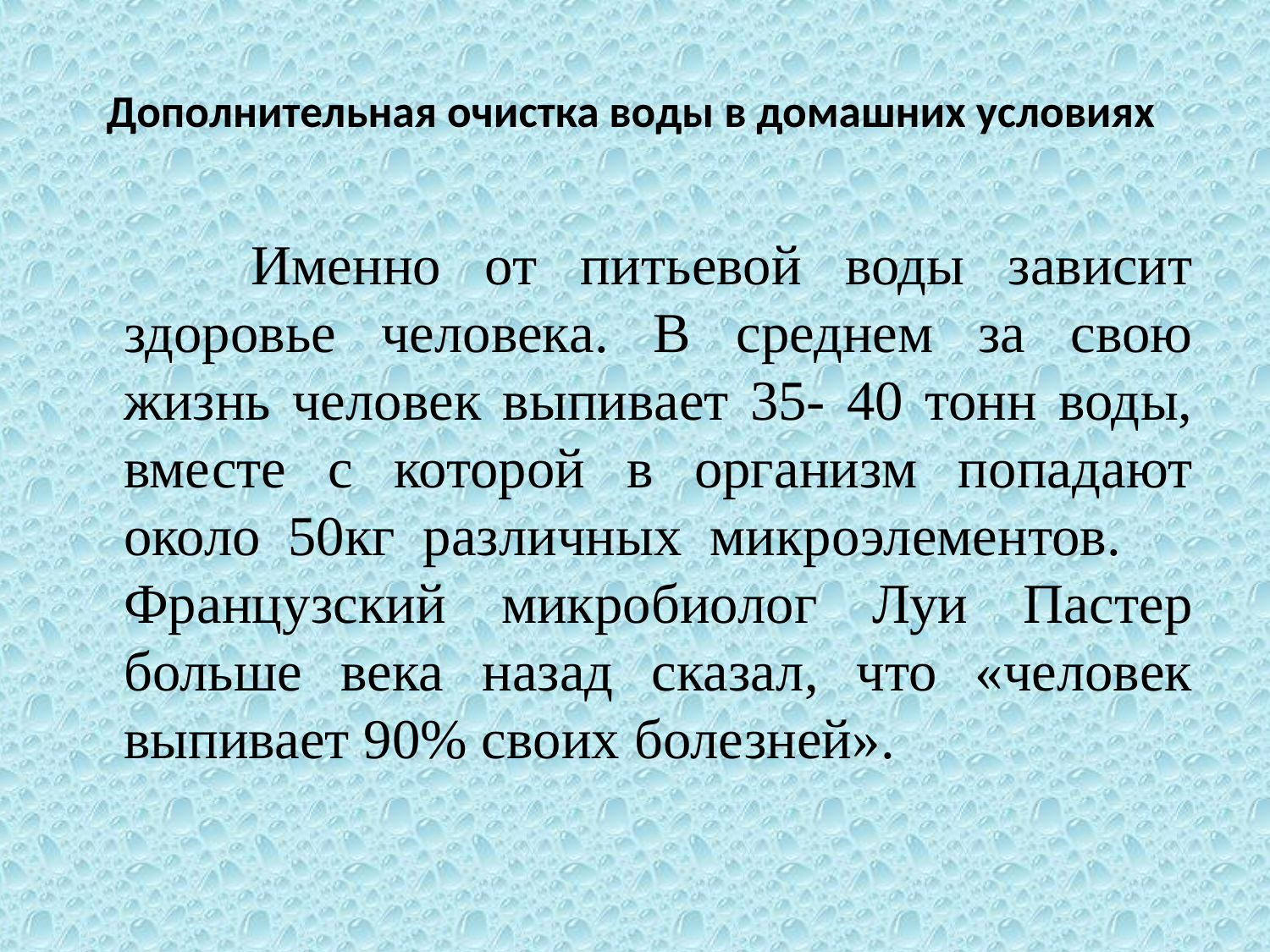

# Дополнительная очистка воды в домашних условиях
		Именно от питьевой воды зависит здоровье человека. В среднем за свою жизнь человек выпивает 35- 40 тонн воды, вместе с которой в организм попадают около 50кг различных микроэлементов. 	Французский микробиолог Луи Пастер больше века назад сказал, что «человек выпивает 90% своих болезней».